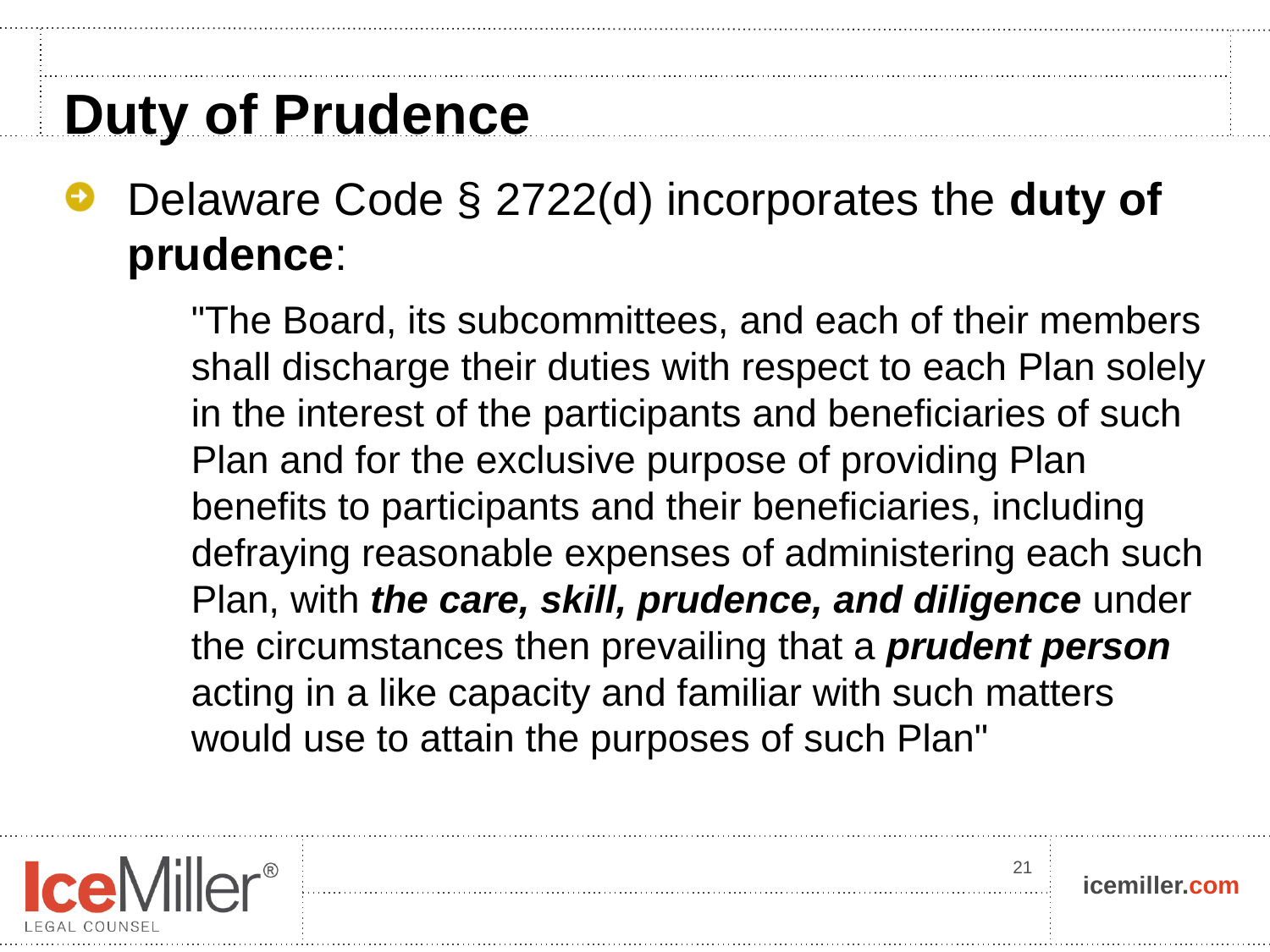

# Duty of Prudence
Delaware Code § 2722(d) incorporates the duty of prudence:
"The Board, its subcommittees, and each of their members shall discharge their duties with respect to each Plan solely in the interest of the participants and beneficiaries of such Plan and for the exclusive purpose of providing Plan benefits to participants and their beneficiaries, including defraying reasonable expenses of administering each such Plan, with the care, skill, prudence, and diligence under the circumstances then prevailing that a prudent person acting in a like capacity and familiar with such matters would use to attain the purposes of such Plan"
21